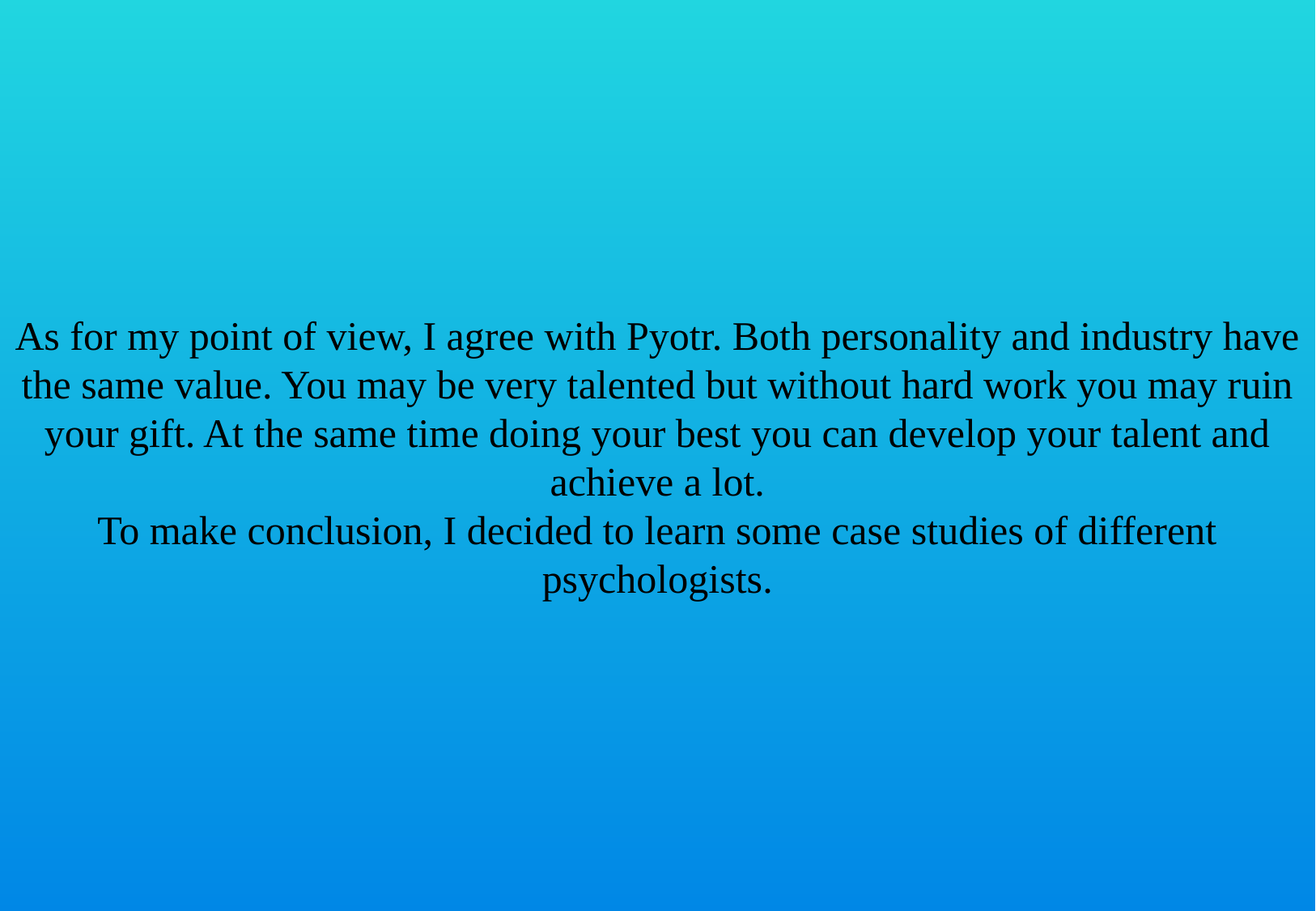

# As for my point of view, I agree with Pyotr. Both personality and industry have the same value. You may be very talented but without hard work you may ruin your gift. At the same time doing your best you can develop your talent and achieve a lot. To make conclusion, I decided to learn some case studies of different psychologists.